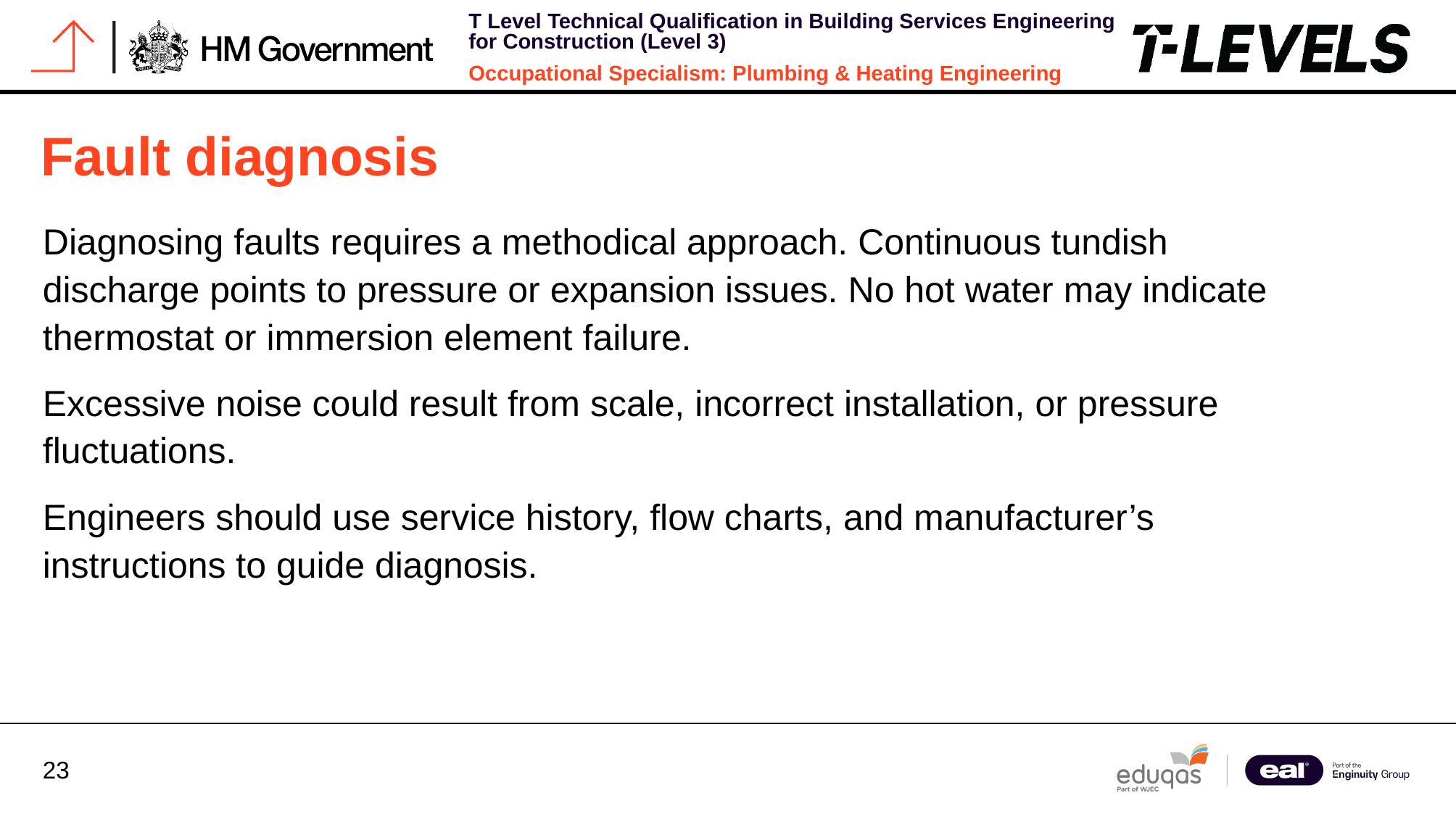

# Fault diagnosis
Diagnosing faults requires a methodical approach. Continuous tundish discharge points to pressure or expansion issues. No hot water may indicate thermostat or immersion element failure.
Excessive noise could result from scale, incorrect installation, or pressure fluctuations.
Engineers should use service history, flow charts, and manufacturer’s instructions to guide diagnosis.